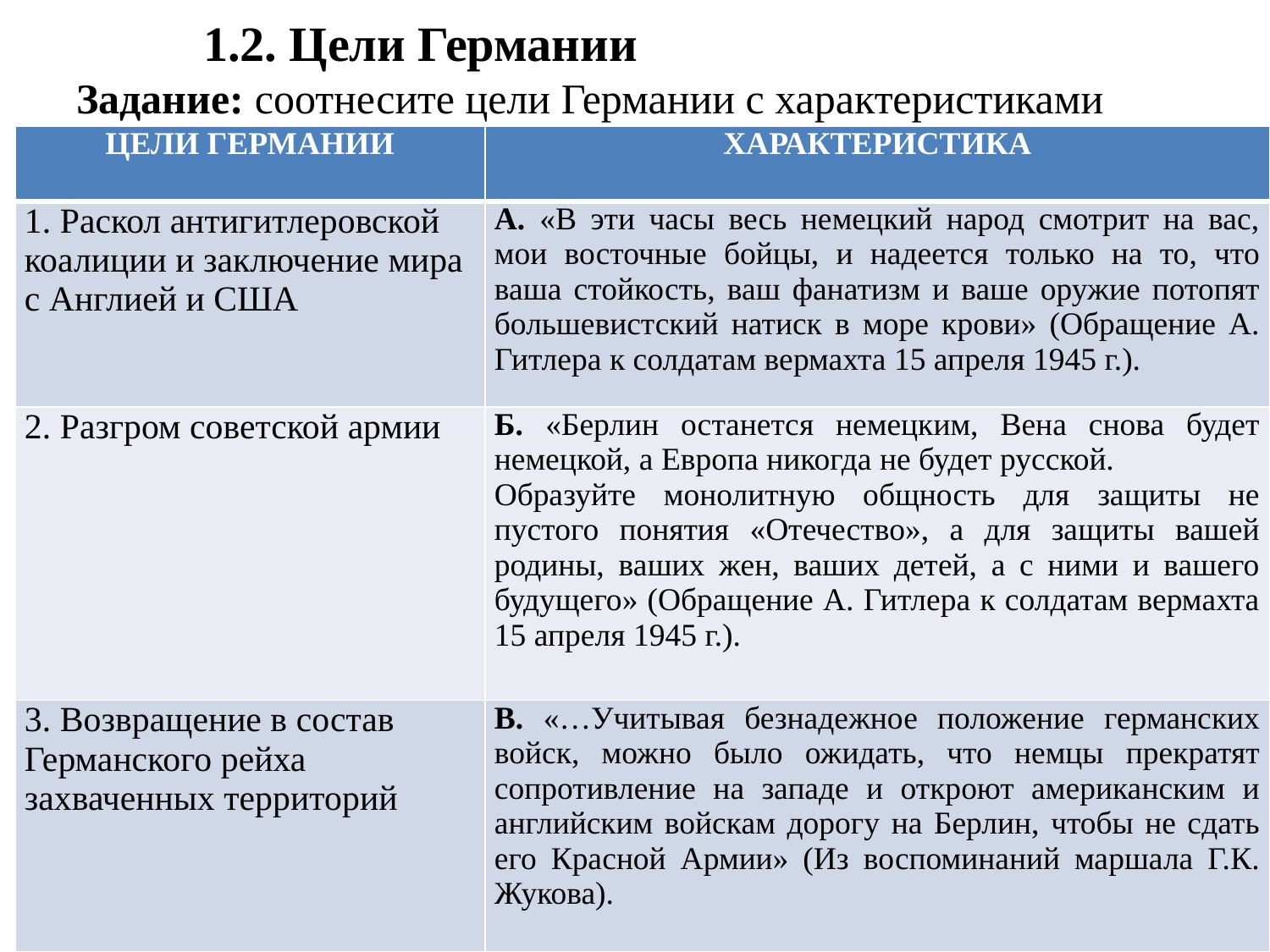

# 1.2. Цели Германии Задание: соотнесите цели Германии с характеристиками
| ЦЕЛИ ГЕРМАНИИ | ХАРАКТЕРИСТИКА |
| --- | --- |
| 1. Раскол антигитлеровской коалиции и заключение мира с Англией и США | А. «В эти часы весь немецкий народ смотрит на вас, мои восточные бойцы, и надеется только на то, что ваша стойкость, ваш фанатизм и ваше оружие потопят большевистский натиск в море крови» (Обращение А. Гитлера к солдатам вермахта 15 апреля 1945 г.). |
| 2. Разгром советской армии | Б. «Берлин останется немецким, Вена снова будет немецкой, а Европа никогда не будет русской. Образуйте монолитную общность для защиты не пустого понятия «Отечество», а для защиты вашей родины, ваших жен, ваших детей, а с ними и вашего будущего» (Обращение А. Гитлера к солдатам вермахта 15 апреля 1945 г.). |
| 3. Возвращение в состав Германского рейха захваченных территорий | В. «…Учитывая безнадежное положение германских войск, можно было ожидать, что немцы прекратят сопротивление на западе и откроют американским и английским войскам дорогу на Берлин, чтобы не сдать его Красной Армии» (Из воспоминаний маршала Г.К. Жукова). |